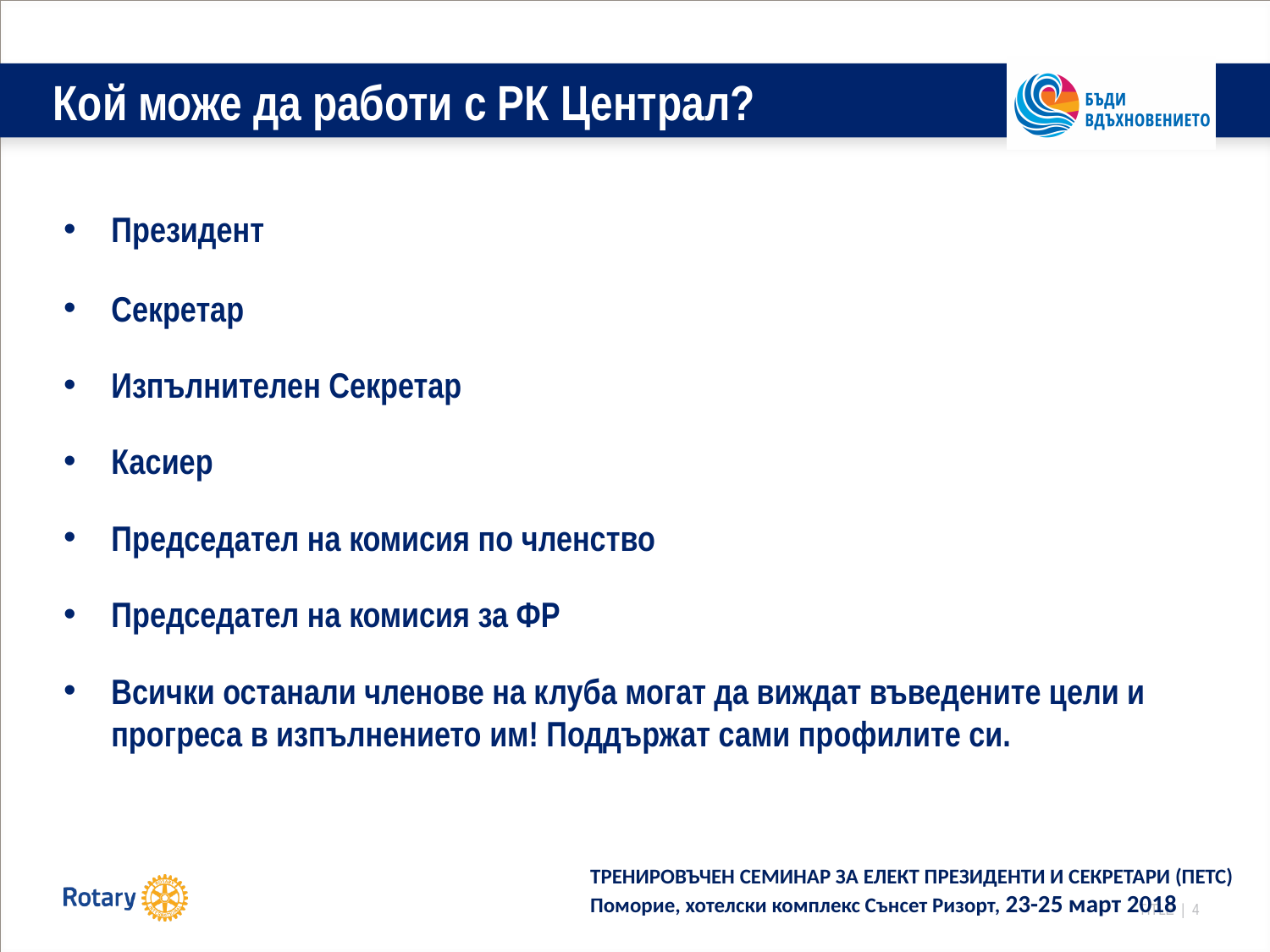

# Кой може да работи с РК Централ?
Президент

Секретар

Изпълнителен Секретар

Касиер

Председател на комисия по членство

Председател на комисия за ФР

Всички останали членове на клуба могат да виждат въведените цели и прогреса в изпълнението им! Поддържат сами профилите си.